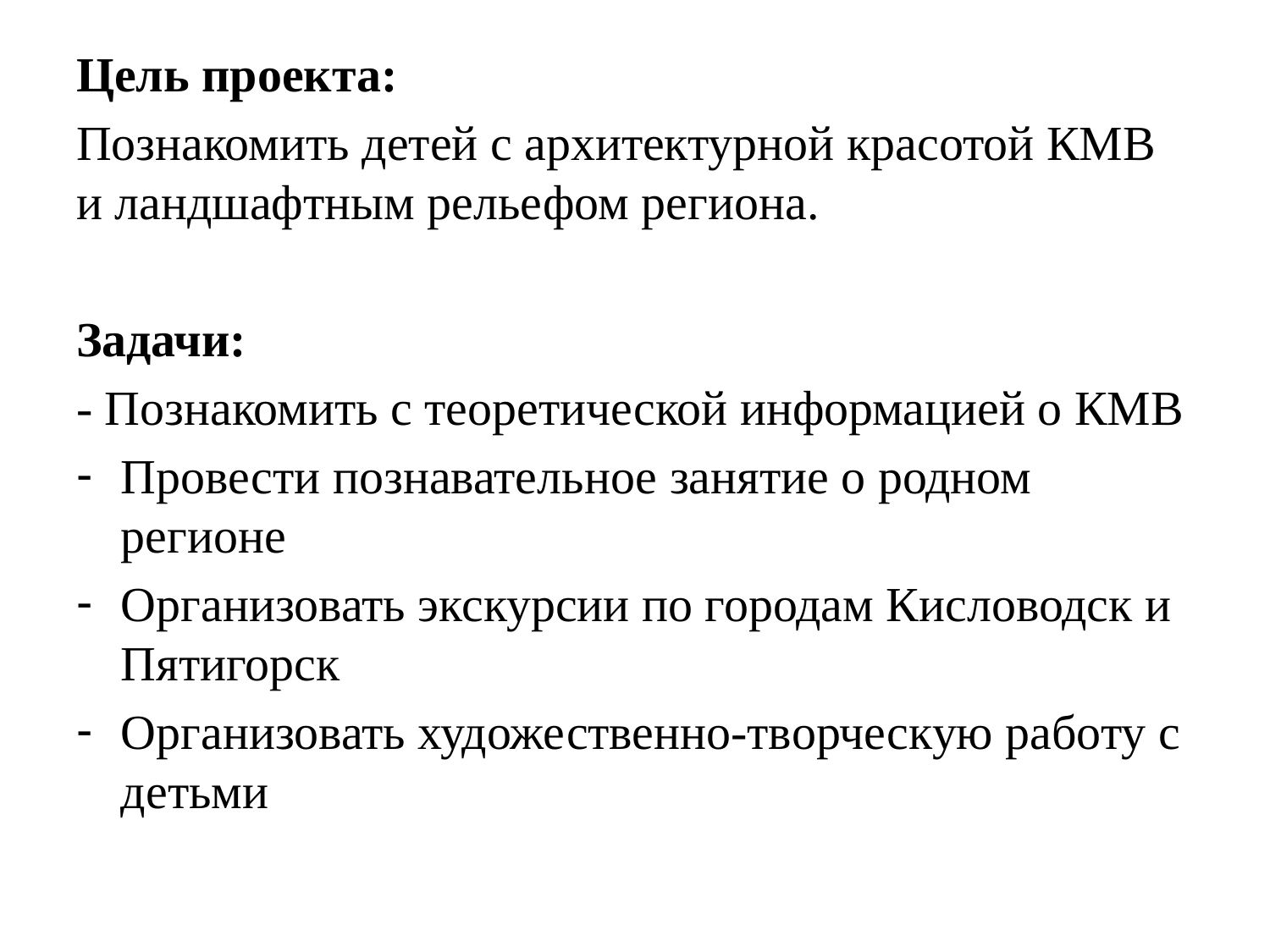

Цель проекта:
Познакомить детей с архитектурной красотой КМВ и ландшафтным рельефом региона.

Задачи:
- Познакомить с теоретической информацией о КМВ
Провести познавательное занятие о родном регионе
Организовать экскурсии по городам Кисловодск и Пятигорск
Организовать художественно-творческую работу с детьми